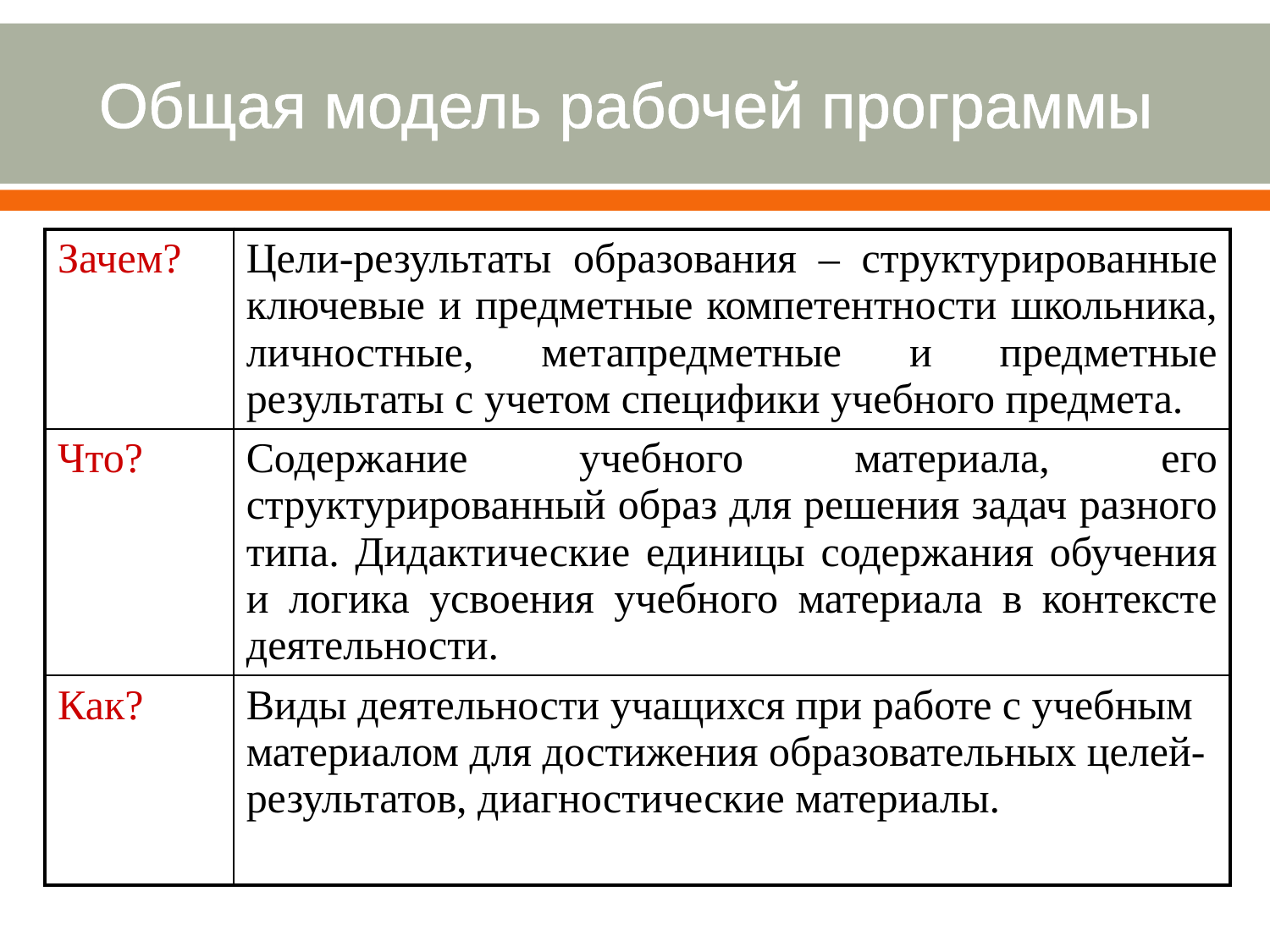

# Общая модель рабочей программы
| Зачем? | Цели-результаты образования – структурированные ключевые и предметные компетентности школьника, личностные, метапредметные и предметные результаты с учетом специфики учебного предмета. |
| --- | --- |
| Что? | Содержание учебного материала, его структурированный образ для решения задач разного типа. Дидактические единицы содержания обучения и логика усвоения учебного материала в контексте деятельности. |
| Как? | Виды деятельности учащихся при работе с учебным материалом для достижения образовательных целей-результатов, диагностические материалы. |